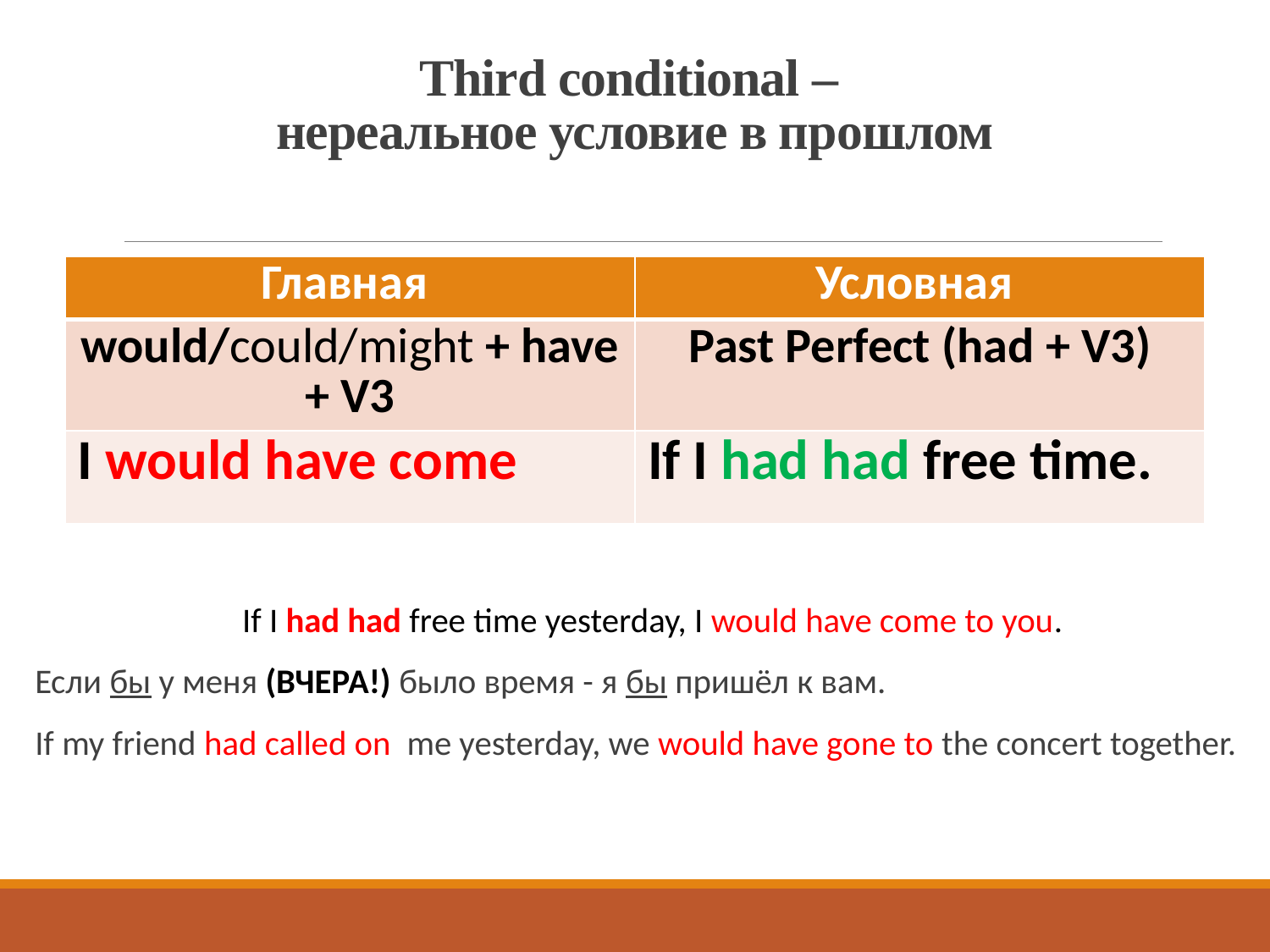

# Third conditional – нереальное условие в прошлом
| Главная | Условная |
| --- | --- |
| would/could/might + have + V3 | Past Perfect (had + V3) |
| I would have come | If I had had free time. |
If I had had free time yesterday, I would have come to you.
Если бы у меня (ВЧЕРА!) было время - я бы пришёл к вам.
If my friend had called on  me yesterday, we would have gone to the concert together.